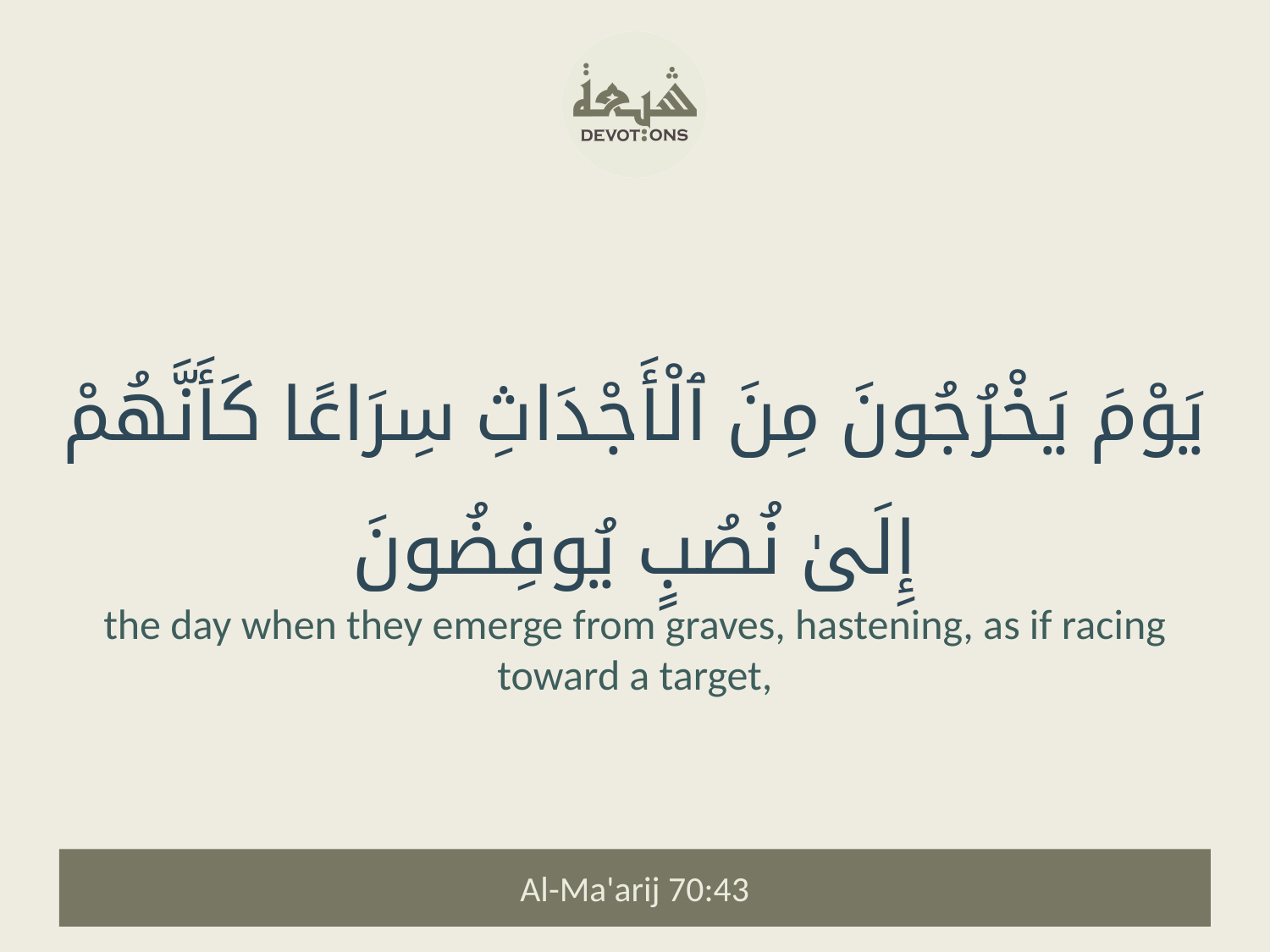

يَوْمَ يَخْرُجُونَ مِنَ ٱلْأَجْدَاثِ سِرَاعًا كَأَنَّهُمْ إِلَىٰ نُصُبٍ يُوفِضُونَ
the day when they emerge from graves, hastening, as if racing toward a target,
Al-Ma'arij 70:43